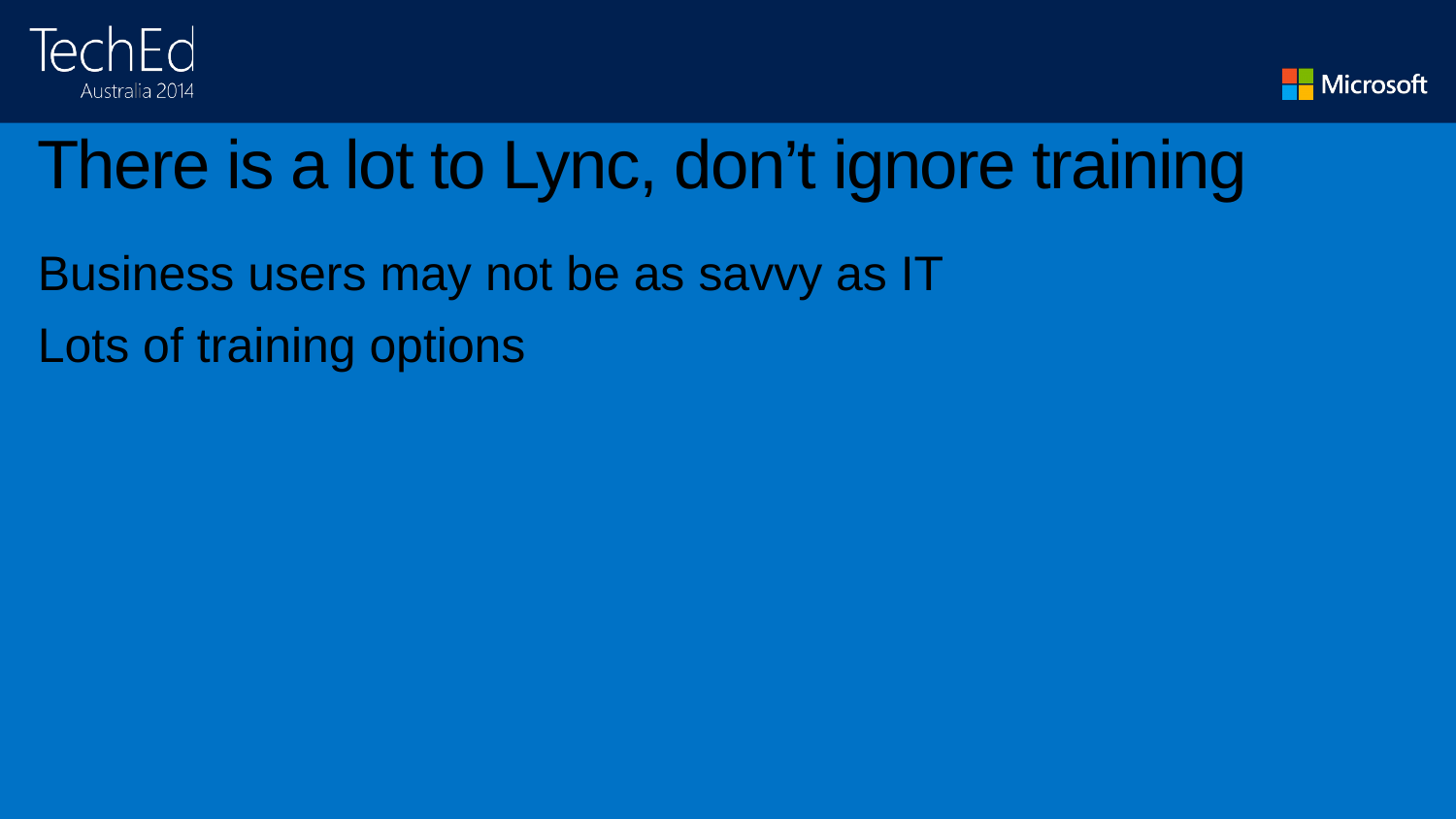

# There is a lot to Lync, don’t ignore training
Business users may not be as savvy as IT
Lots of training options